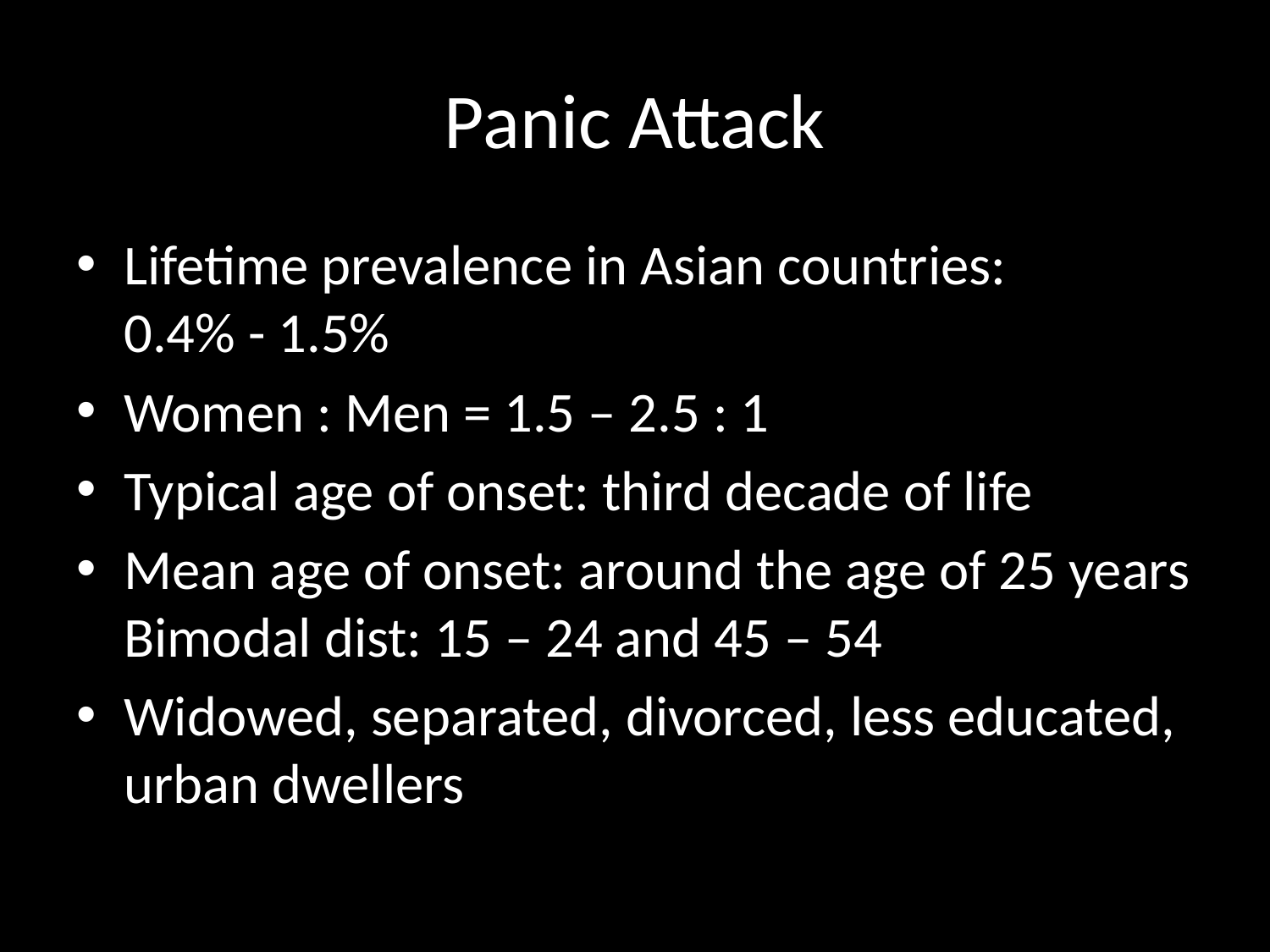

# Panic Attack
Lifetime prevalence in Asian countries:
0.4% - 1.5%
Women : Men = 1.5 – 2.5 : 1
Typical age of onset: third decade of life
Mean age of onset: around the age of 25 years
Bimodal dist: 15 – 24 and 45 – 54
Widowed, separated, divorced, less educated, urban dwellers